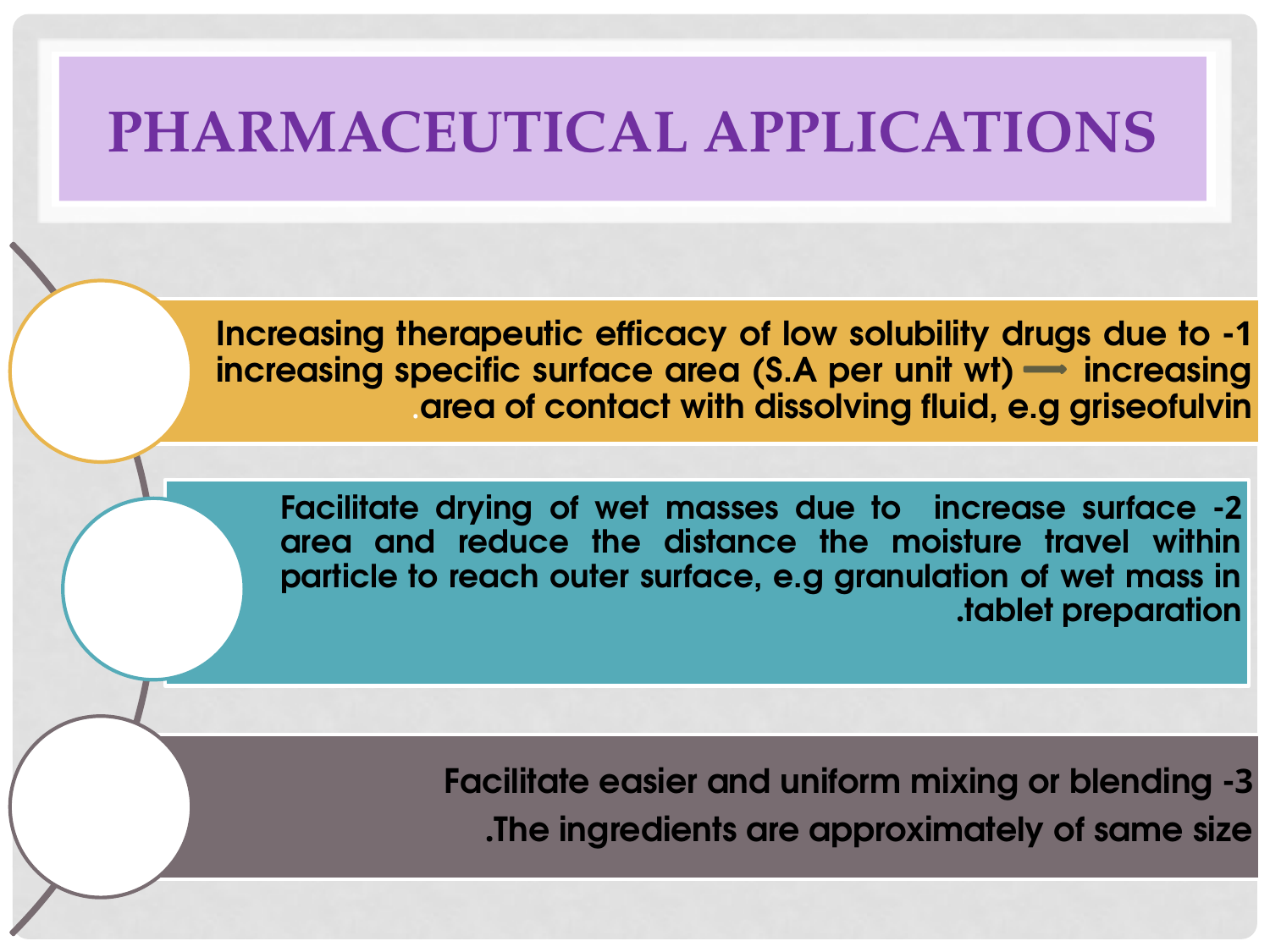

# Pharmaceutical Applications
1- Increasing therapeutic efficacy of low solubility drugs due to increasing specific surface area (S.A per unit wt)      increasing area of contact with dissolving fluid, e.g griseofulvin.
2- Facilitate drying of wet masses due to  increase surface area and reduce the distance the moisture travel within particle to reach outer surface, e.g granulation of wet mass in tablet preparation.

3- Facilitate easier and uniform mixing or blending
The ingredients are approximately of same size.